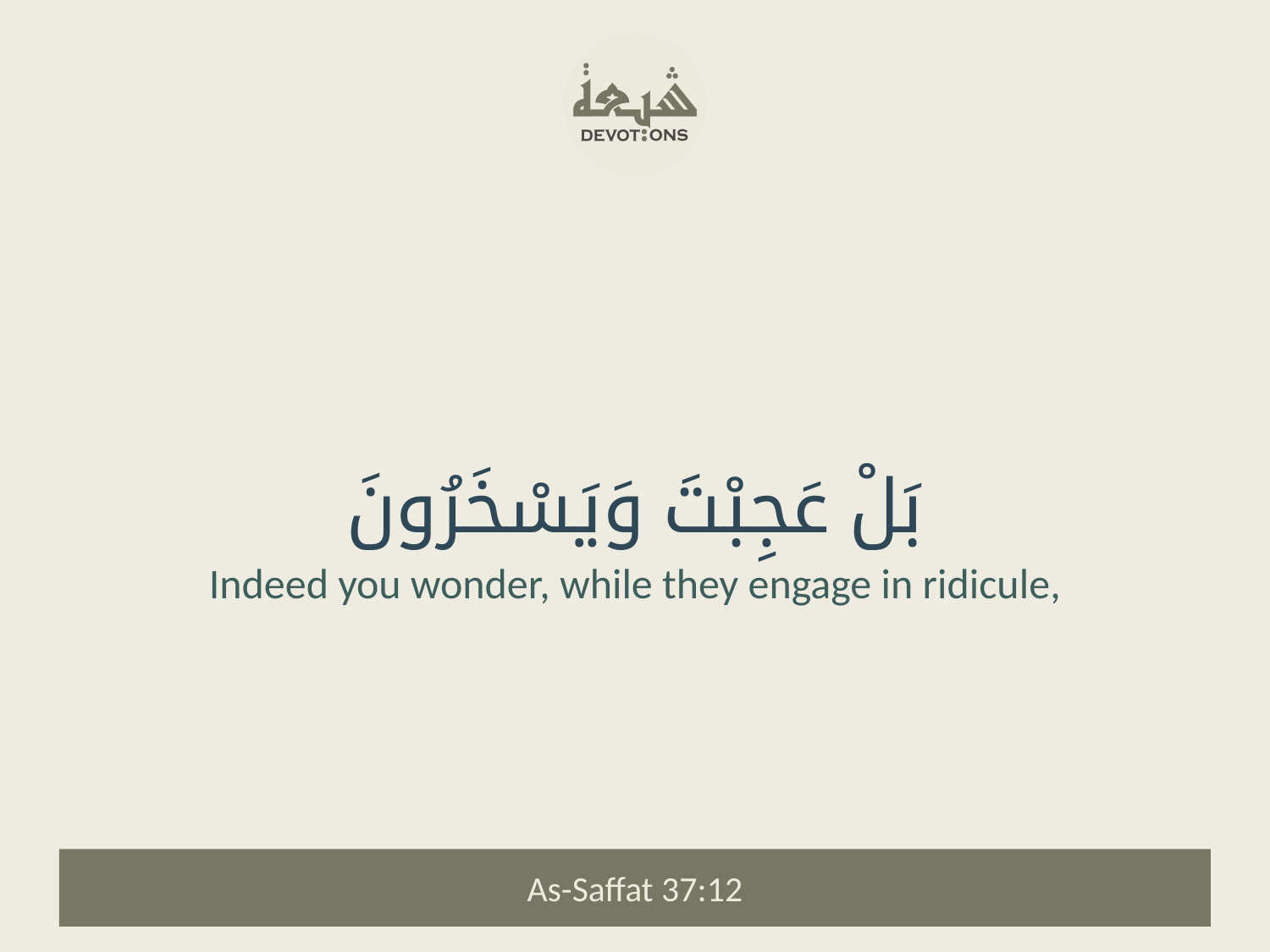

بَلْ عَجِبْتَ وَيَسْخَرُونَ
Indeed you wonder, while they engage in ridicule,
As-Saffat 37:12